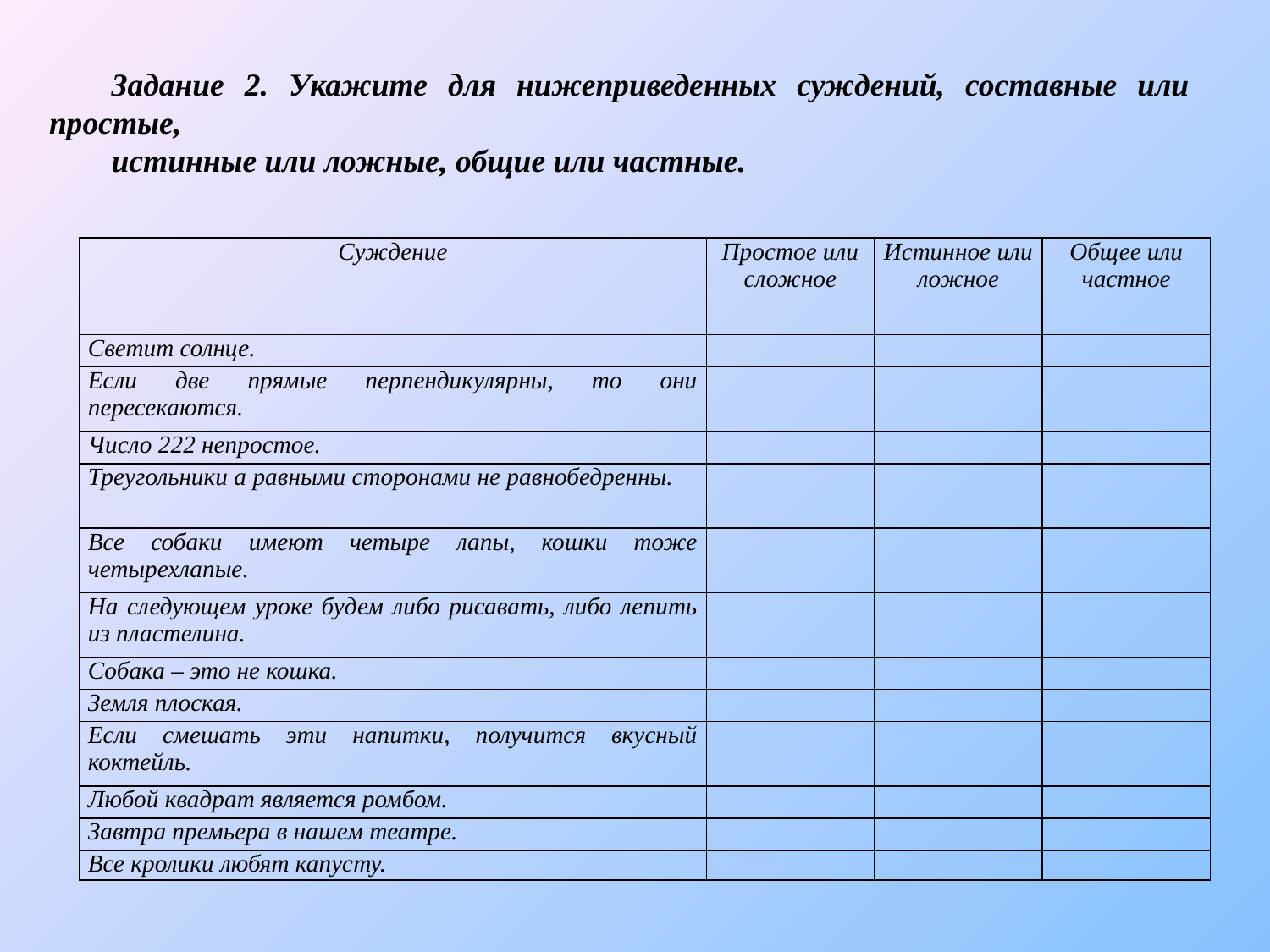

Задание 2. Укажите для нижеприведенных суждений, составные или простые,
истинные или ложные, общие или частные.

| Суждение | Простое или сложное | Истинное или ложное | Общее или частное |
| --- | --- | --- | --- |
| Светит солнце. |  |  |  |
| Если две прямые перпендикулярны, то они пересекаются. |  |  |  |
| Число 222 непростое. |  |  |  |
| Треугольники а равными сторонами не равнобедренны. |  |  |  |
| Все собаки имеют четыре лапы, кошки тоже четырехлапые. |  |  |  |
| На следующем уроке будем либо рисавать, либо лепить из пластелина. |  |  |  |
| Собака – это не кошка. |  |  |  |
| Земля плоская. |  |  |  |
| Если смешать эти напитки, получится вкусный коктейль. |  |  |  |
| Любой квадрат является ромбом. |  |  |  |
| Завтра премьера в нашем театре. |  |  |  |
| Все кролики любят капусту. |  |  |  |